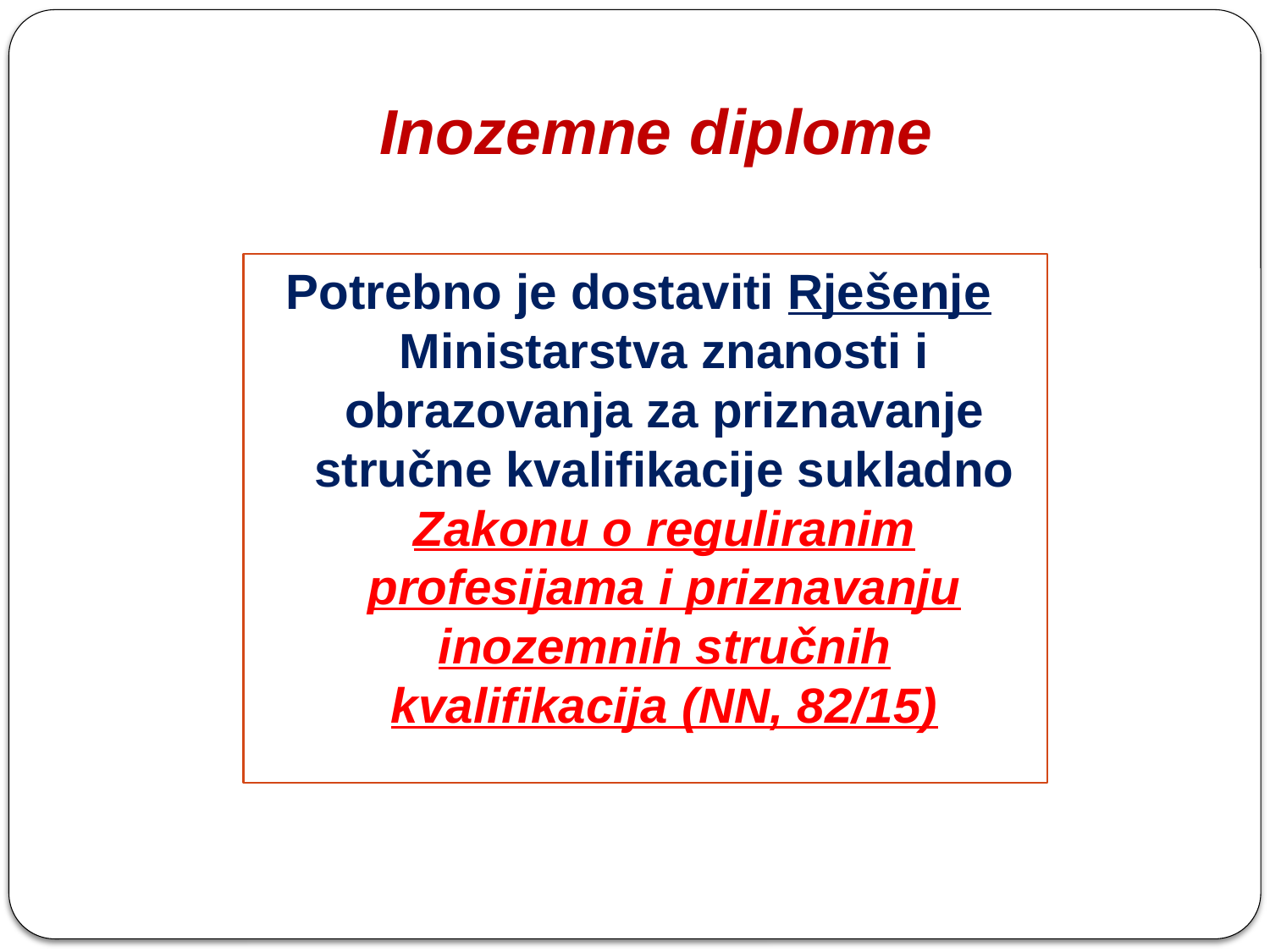

# Inozemne diplome
Potrebno je dostaviti Rješenje  Ministarstva znanosti i obrazovanja za priznavanje stručne kvalifikacije sukladno Zakonu o reguliranim profesijama i priznavanju inozemnih stručnih kvalifikacija (NN, 82/15)